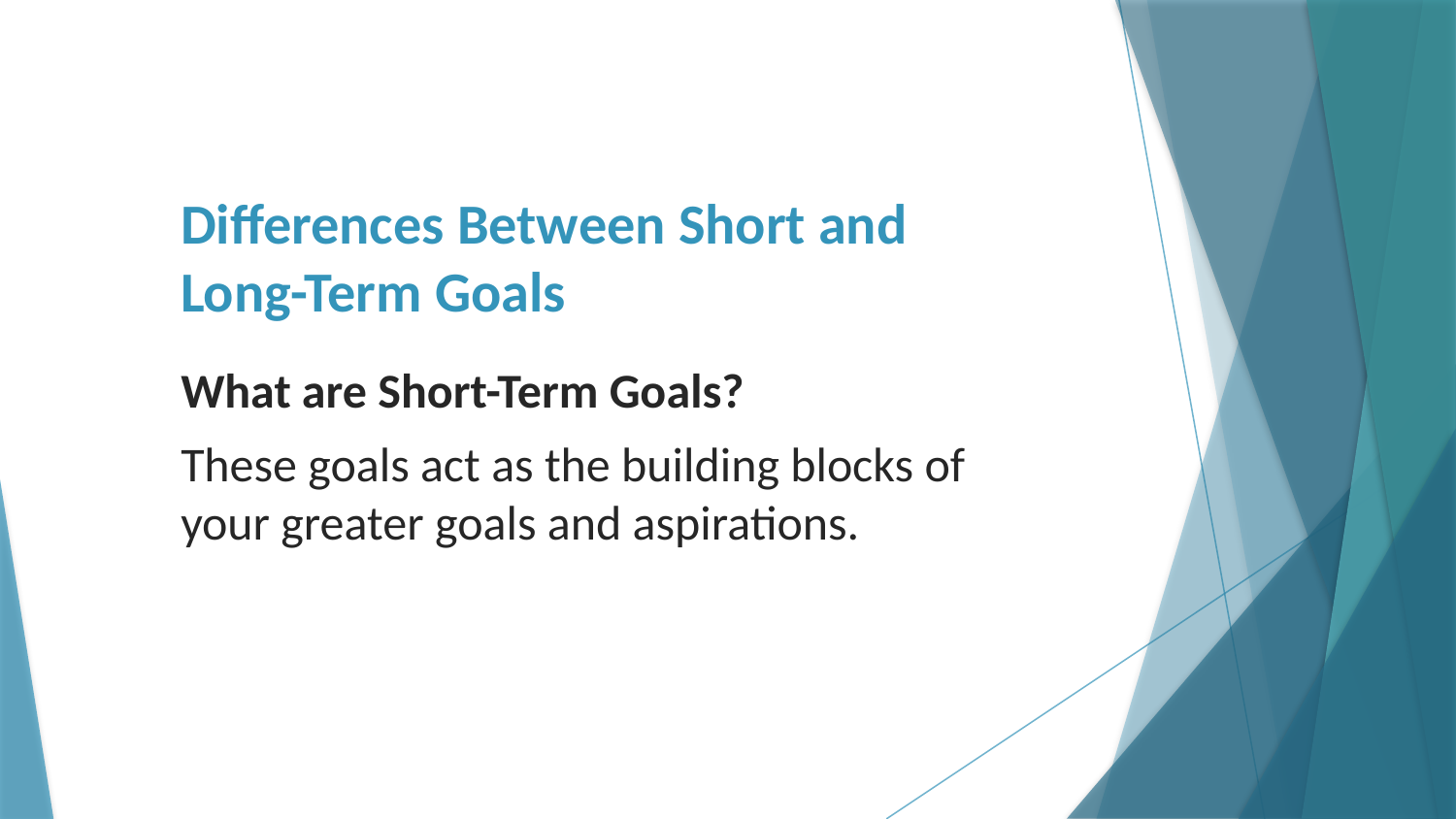

# Differences Between Short and Long-Term Goals
What are Short-Term Goals?
These goals act as the building blocks of your greater goals and aspirations.